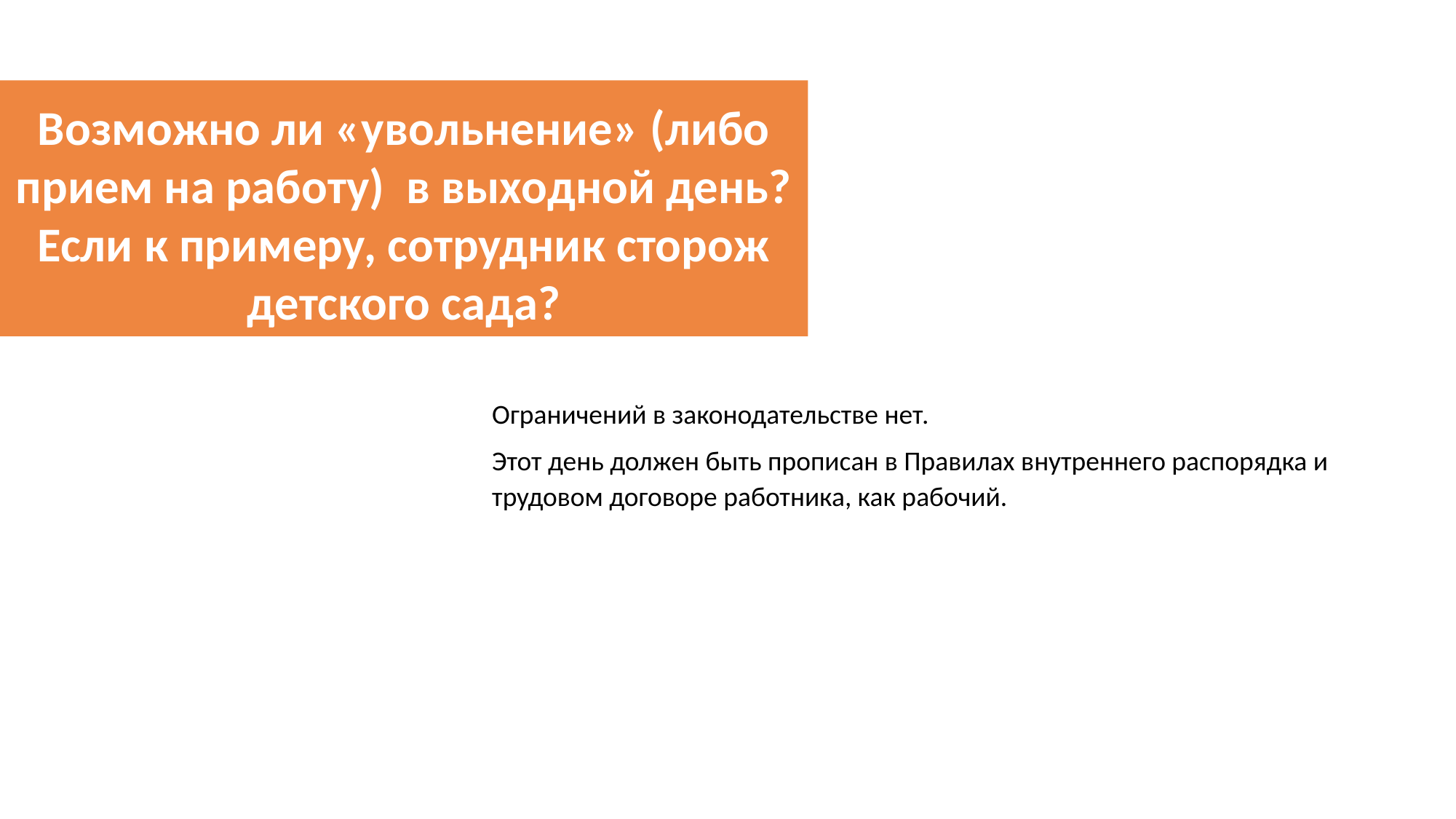

Возможно ли «увольнение» (либо прием на работу)  в выходной день? Если к примеру, сотрудник сторож детского сада?
Ограничений в законодательстве нет.
Этот день должен быть прописан в Правилах внутреннего распорядка и трудовом договоре работника, как рабочий.